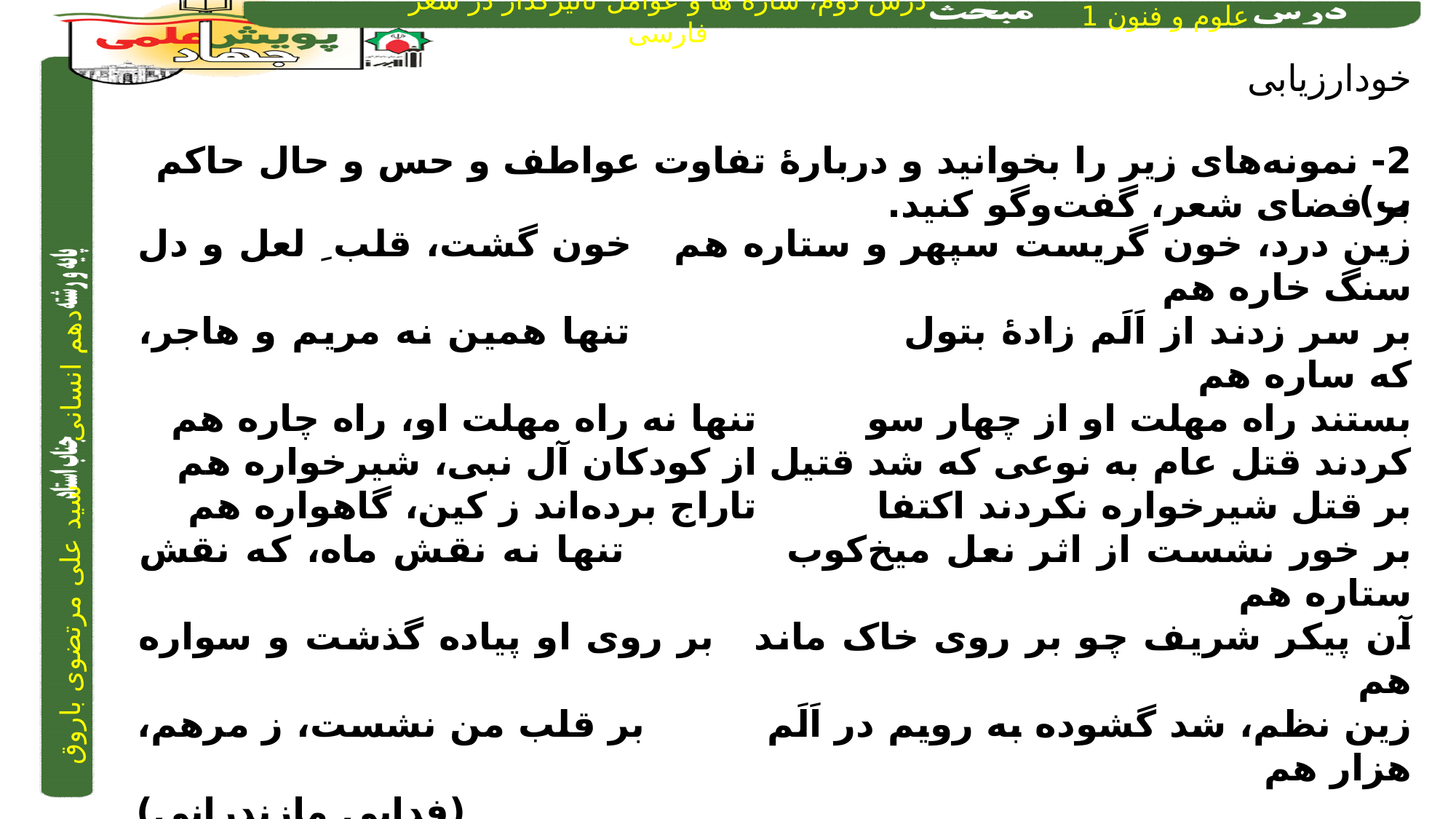

خودارزیابی
2- نمونه‌های زیر را بخوانید و دربارۀ تفاوت عواطف و حس و حال حاکم بر فضای شعر، گفت‌وگو کنید.
ب)
زین درد، خون گریست سپهر و ستاره هم		خون گشت، قلب ِ لعل و دل سنگ خاره هم
بر سر زدند از اَلَم زادۀ بتول				تنها همین نه مریم و هاجر، که ساره هم
بستند راه مهلت او از چهار سو			تنها نه راه مهلت او، راه چاره هم
کردند قتل عام به نوعی که شد قتیل		از کودکان آل نبی، شیرخواره هم
بر قتل شیرخواره نکردند اکتفا			تاراج برده‌اند ز کین، گاهواره هم
بر خور نشست از اثر نعل میخ‌کوب			تنها نه نقش ماه، که نقش ستاره هم
آن پیکر شریف چو بر روی خاک ماند		 بر روی او پیاده گذشت و سواره هم
زین نظم، شد گشوده به رویم در اَلَم			بر قلب من نشست، ز مرهم، هزار هم
 (فدایی مازندرانی)
پاسخ:
وزن و آهنگ شعر سنگین و آرام است در نگ‌های ناهمسان بیانگر  فضای غم‌انگیز و اندوهناک حاکم بر شعر است.